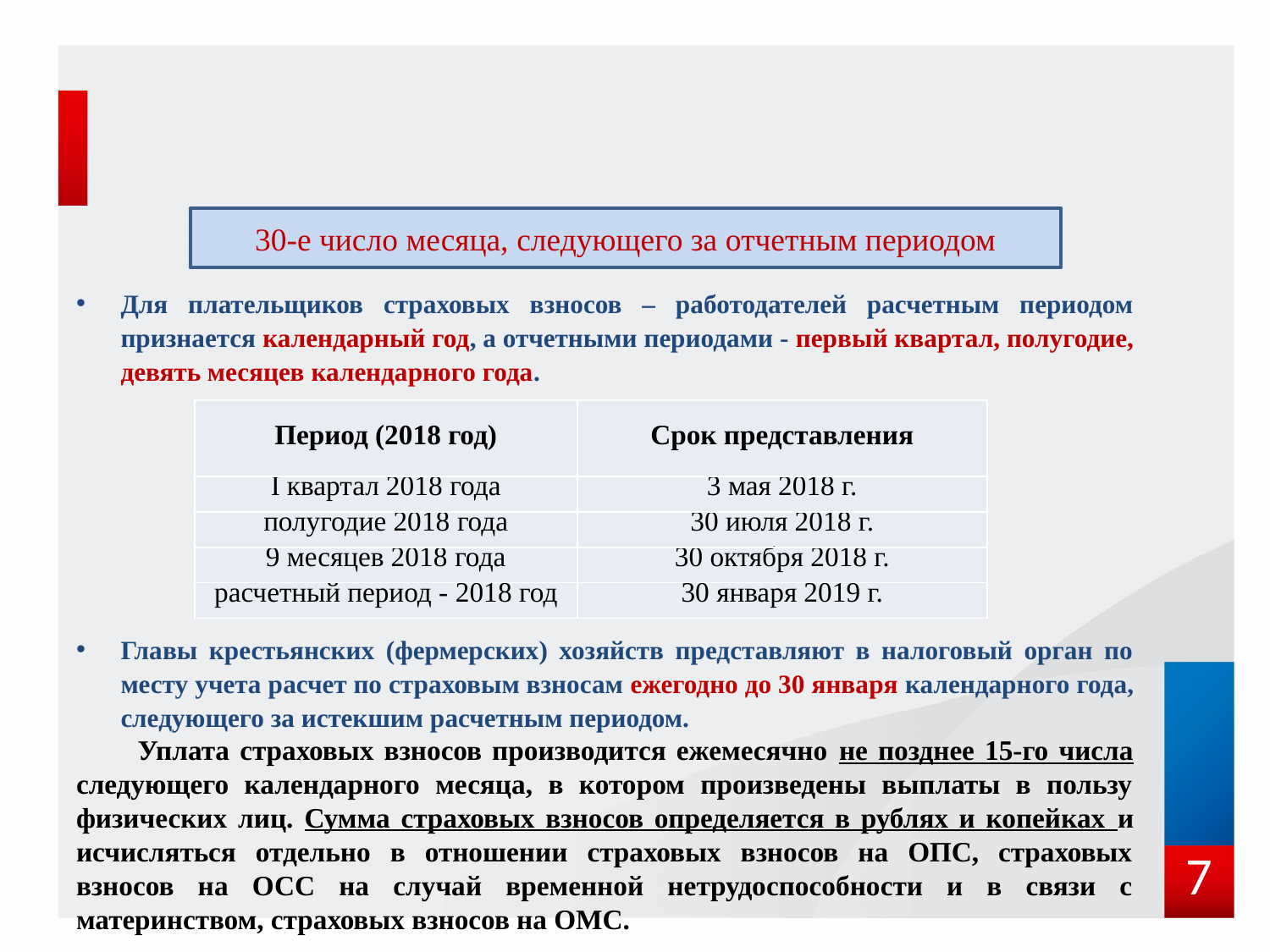

# Сроки представления расчета по страховым взносам
30-е число месяца, следующего за отчетным периодом
Для плательщиков страховых взносов – работодателей расчетным периодом признается календарный год, а отчетными периодами - первый квартал, полугодие, девять месяцев календарного года.

Главы крестьянских (фермерских) хозяйств представляют в налоговый орган по месту учета расчет по страховым взносам ежегодно до 30 января календарного года, следующего за истекшим расчетным периодом.
      Уплата страховых взносов производится ежемесячно не позднее 15-го числа следующего календарного месяца, в котором произведены выплаты в пользу физических лиц. Сумма страховых взносов определяется в рублях и копейках и исчисляться отдельно в отношении страховых взносов на ОПС, страховых взносов на ОСС на случай временной нетрудоспособности и в связи с материнством, страховых взносов на ОМС.

| Период (2018 год) | Срок представления |
| --- | --- |
| I квартал 2018 года | 3 мая 2018 г. |
| полугодие 2018 года | 30 июля 2018 г. |
| 9 месяцев 2018 года | 30 октября 2018 г. |
| расчетный период - 2018 год | 30 января 2019 г. |
7